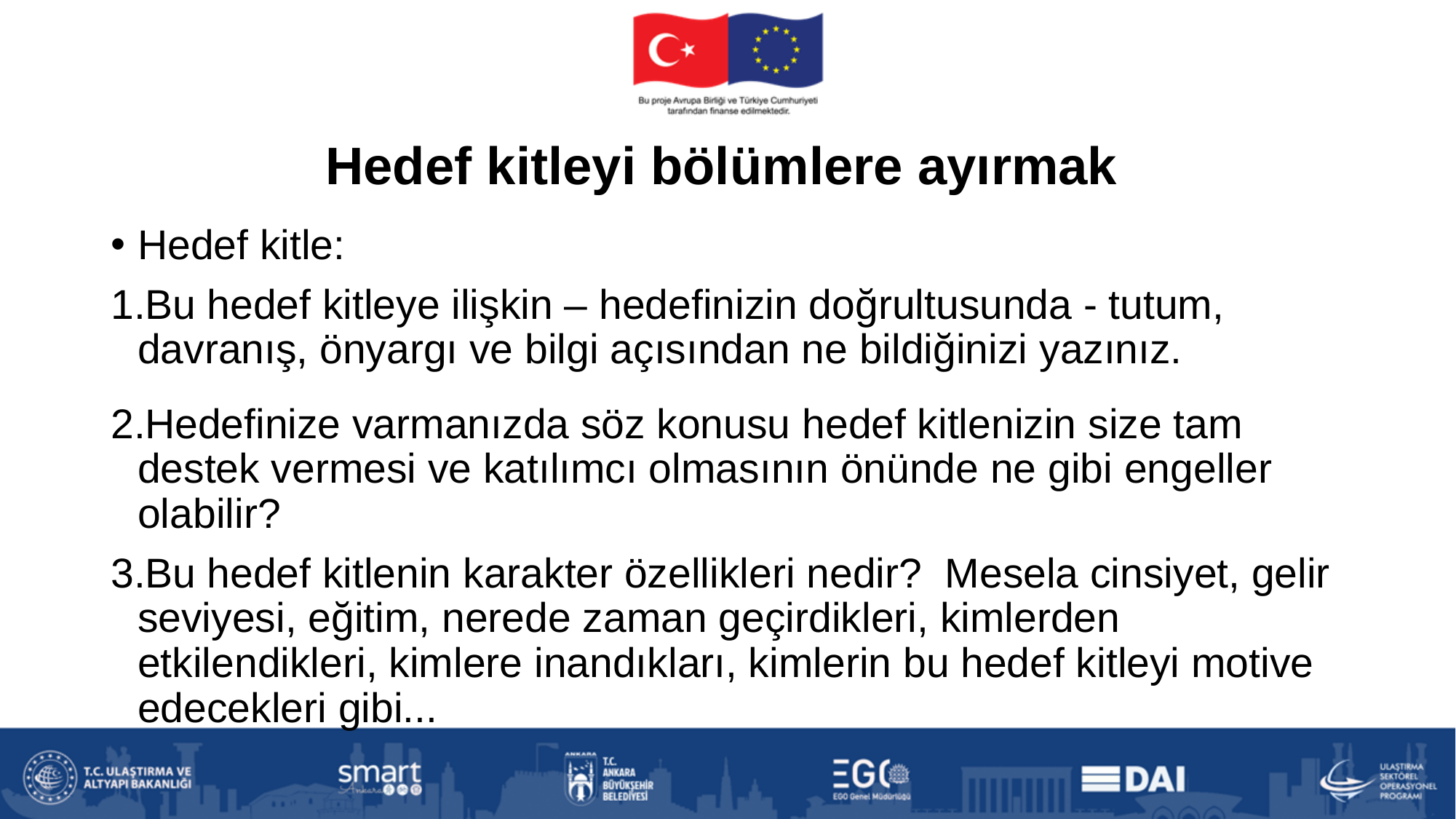

# Hedef kitleyi bölümlere ayırmak
Hedef kitle:
Bu hedef kitleye ilişkin – hedefinizin doğrultusunda - tutum, davranış, önyargı ve bilgi açısından ne bildiğinizi yazınız.
Hedefinize varmanızda söz konusu hedef kitlenizin size tam destek vermesi ve katılımcı olmasının önünde ne gibi engeller olabilir?
Bu hedef kitlenin karakter özellikleri nedir?  Mesela cinsiyet, gelir seviyesi, eğitim, nerede zaman geçirdikleri, kimlerden etkilendikleri, kimlere inandıkları, kimlerin bu hedef kitleyi motive edecekleri gibi...